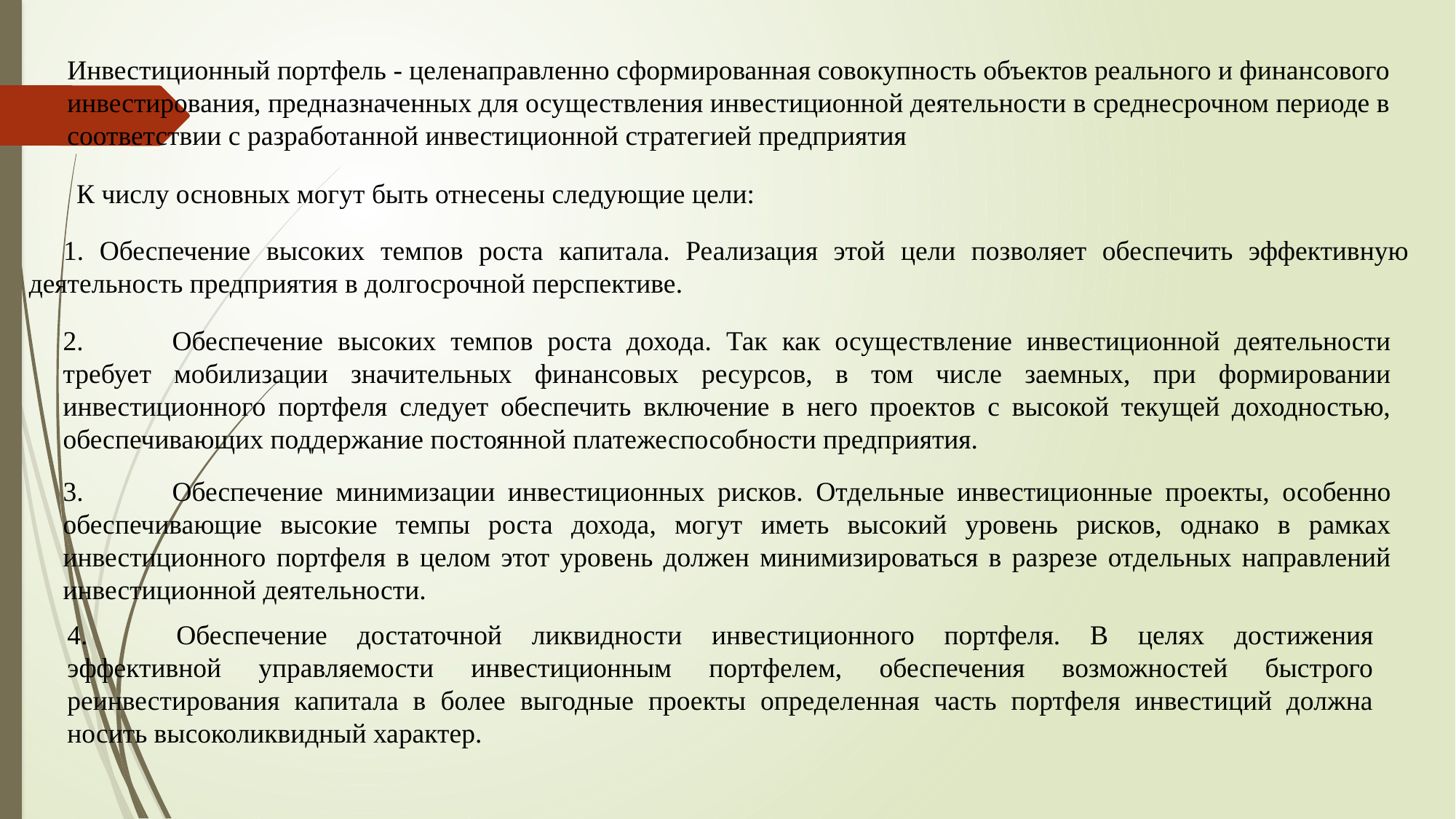

Инвестиционный портфель - целенаправленно сформированная совокупность объектов реального и финансового инвестирования, предназначенных для осуществления инвестиционной деятельности в среднесрочном периоде в соответствии с разработанной инвестиционной стратегией предприятия
К числу основных могут быть отнесены следующие цели:
1. Обеспечение высоких темпов роста капитала. Реализация этой цели позволяет обеспечить эффективную деятельность предприятия в долгосрочной перспективе.
2.	Обеспечение высоких темпов роста дохода. Так как осуществление инвестиционной деятельности требует мобилизации значительных финансовых ресурсов, в том числе заемных, при формировании инвестиционного портфеля следует обеспечить включение в него проектов с высокой текущей доходностью, обеспечивающих поддержание постоянной платежеспособности предприятия.
3.	Обеспечение минимизации инвестиционных рисков. Отдельные инвестиционные проекты, особенно обеспечивающие высокие темпы роста дохода, могут иметь высокий уровень рисков, однако в рамках инвестиционного портфеля в целом этот уровень должен минимизироваться в разрезе отдельных направлений инвестиционной деятельности.
4.	Обеспечение достаточной ликвидности инвестиционного портфеля. В целях достижения эффективной управляемости инвестиционным портфелем, обеспечения возможностей быстрого реинвестирования капитала в более выгодные проекты определенная часть портфеля инвестиций должна носить высоколиквидный характер.